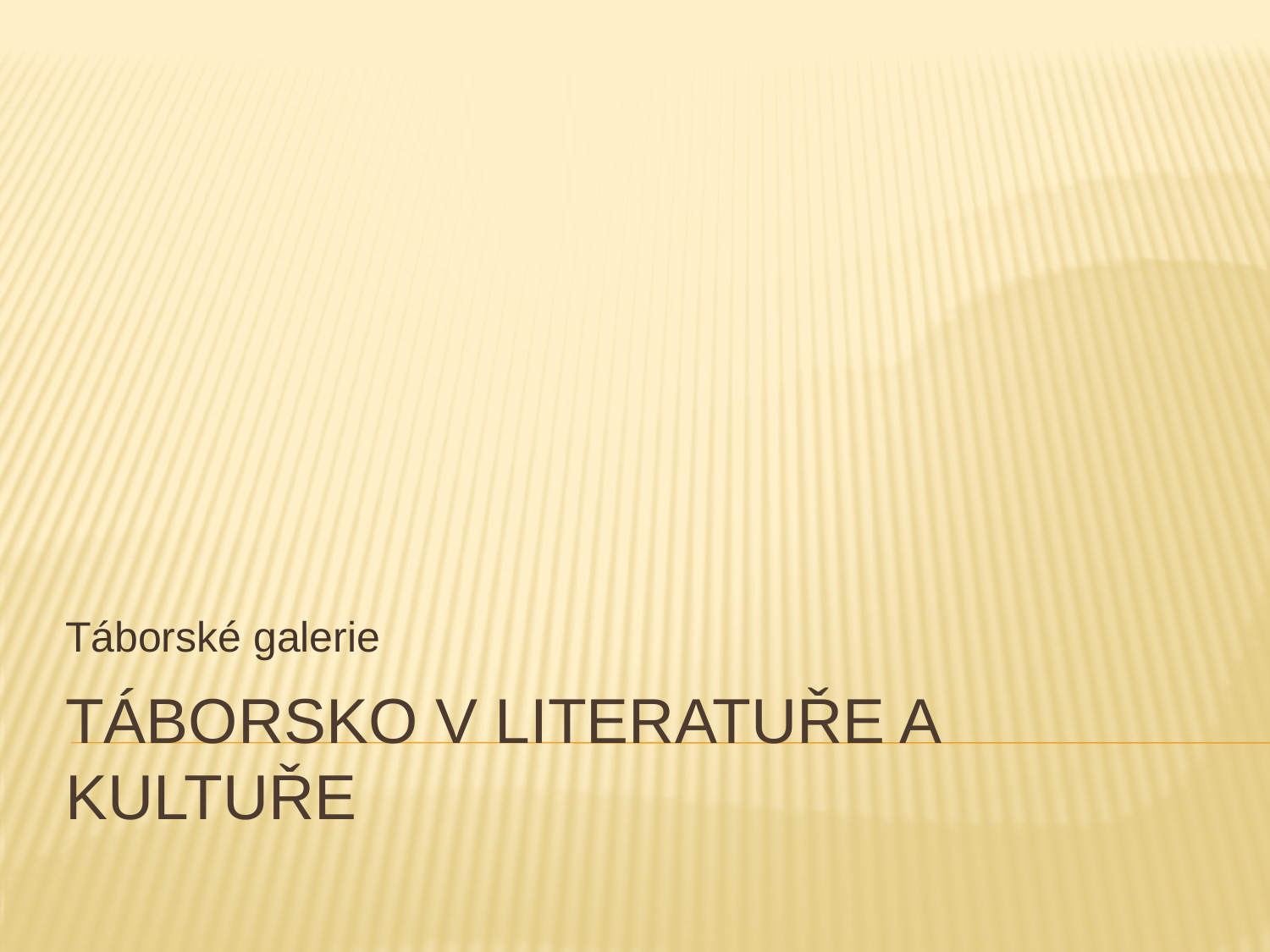

Táborské galerie
# Táborsko v literatuře a kultuře